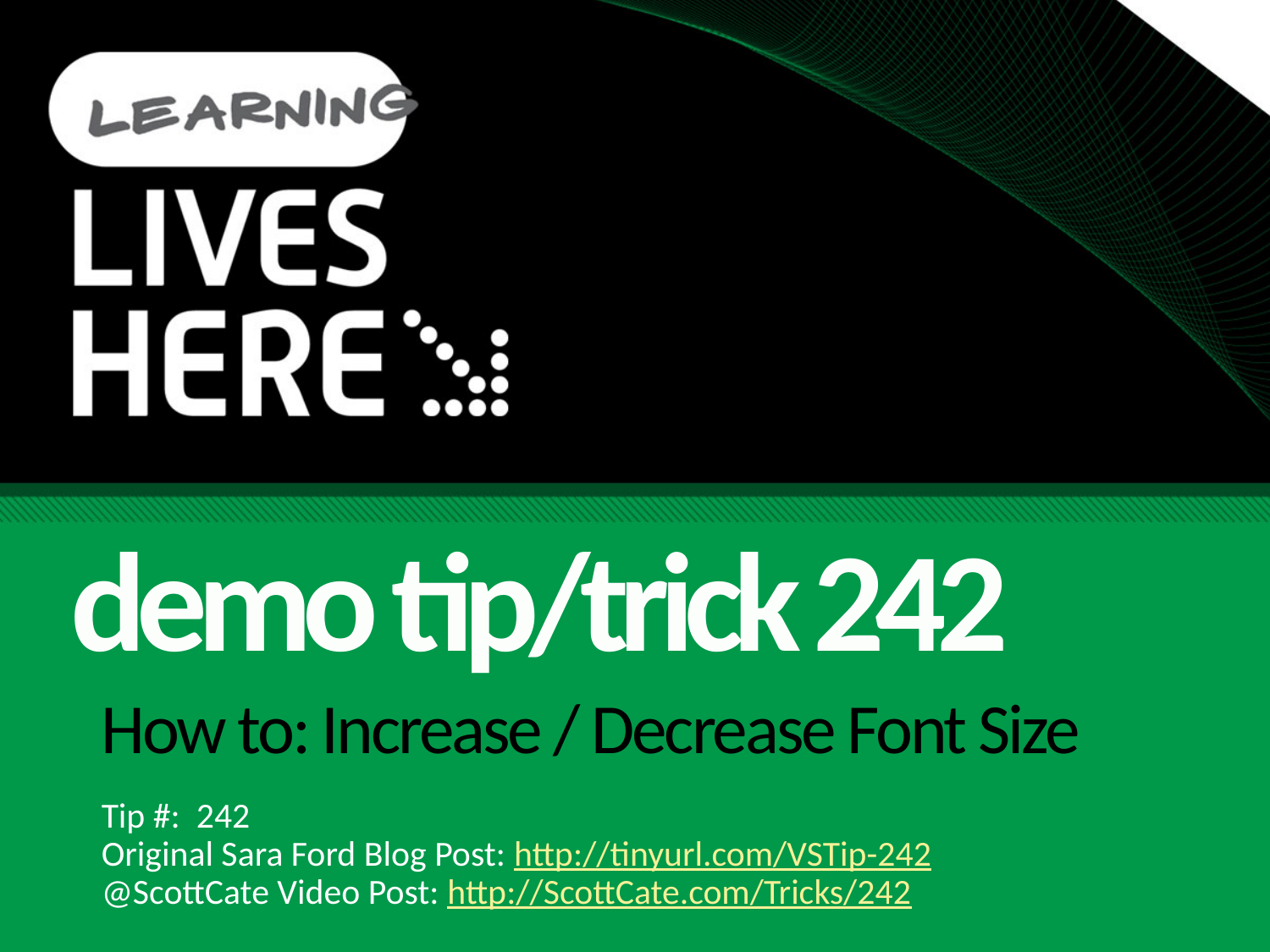

demo tip/trick 242
# How to: Increase / Decrease Font Size
Tip #:  242
Original Sara Ford Blog Post: http://tinyurl.com/VSTip-242
@ScottCate Video Post: http://ScottCate.com/Tricks/242